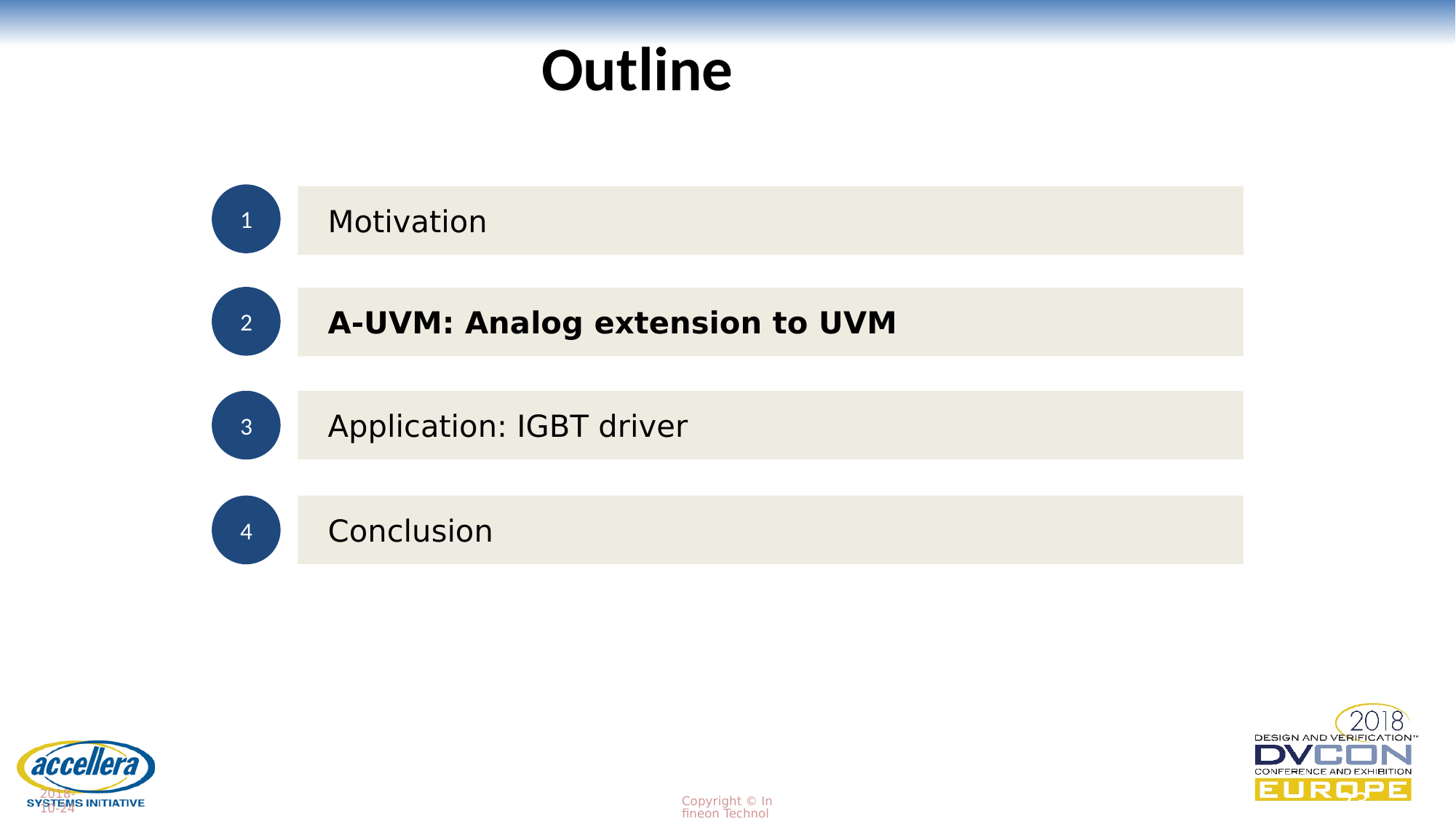

# Outline
1
Motivation
2
A-UVM: Analog extension to UVM
Application: IGBT driver
3
Conclusion
4
2018-10-24
Copyright © Infineon Technologies AG 2017. All rights reserved.
23